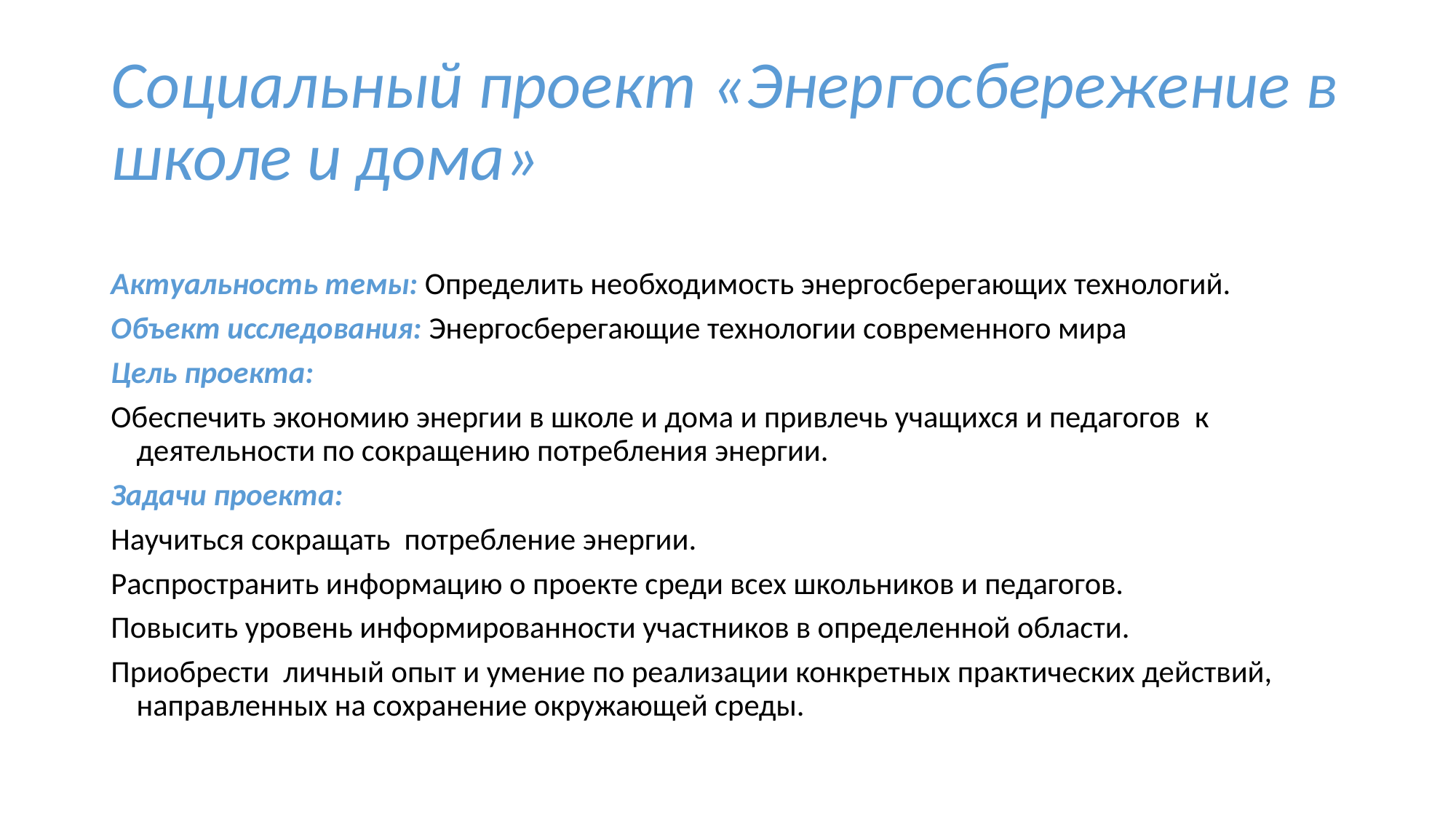

# Социальный проект «Энергосбережение в школе и дома»

Актуальность темы: Определить необходимость энергосберегающих технологий.
Объект исследования: Энергосберегающие технологии современного мира
Цель проекта:
Обеспечить экономию энергии в школе и дома и привлечь учащихся и педагогов  к деятельности по сокращению потребления энергии.
Задачи проекта:
Научиться сокращать  потребление энергии.
Распространить информацию о проекте среди всех школьников и педагогов.
Повысить уровень информированности участников в определенной области.
Приобрести  личный опыт и умение по реализации конкретных практических действий, направленных на сохранение окружающей среды.